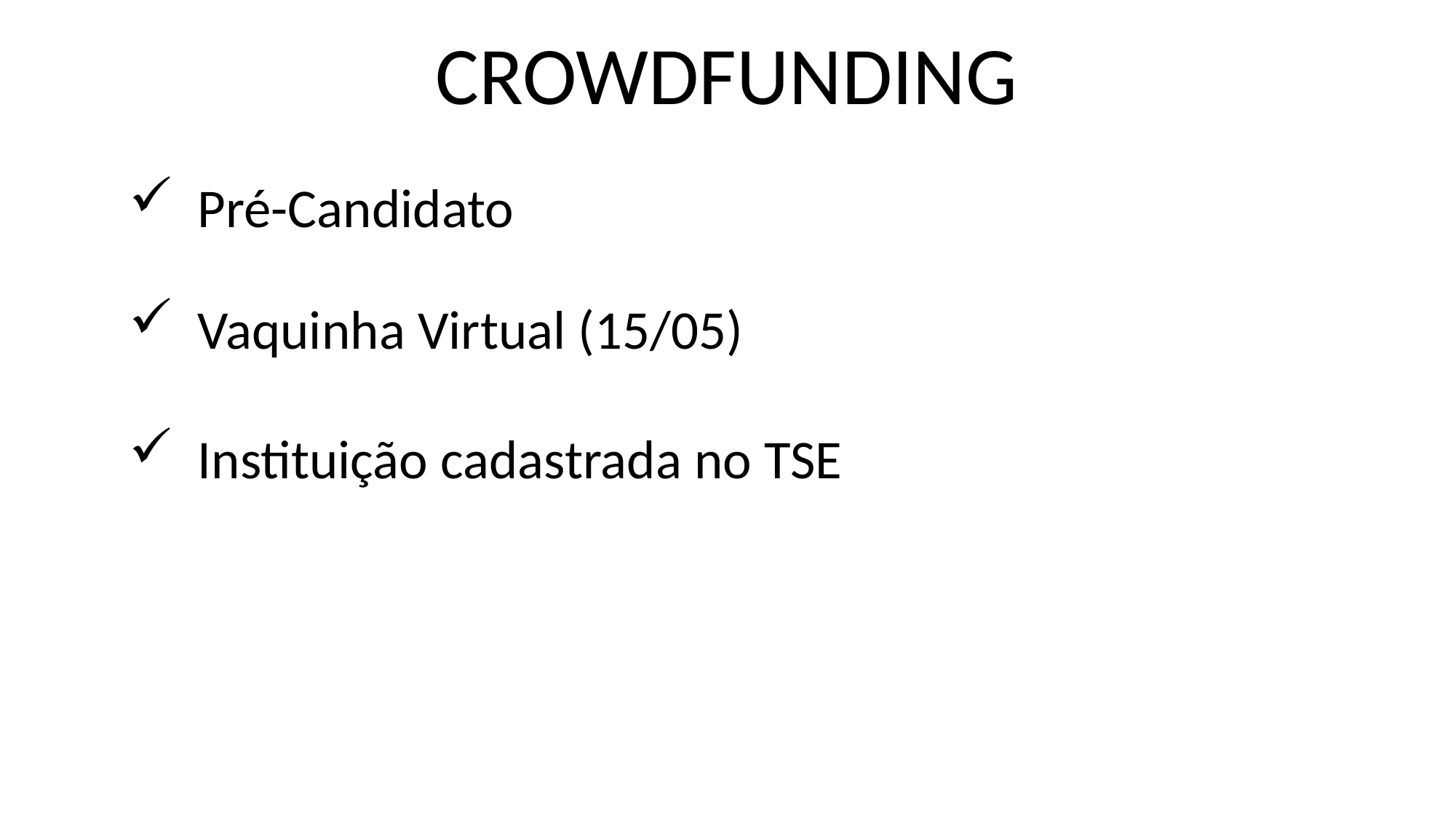

CROWDFUNDING
Pré-Candidato
Vaquinha Virtual (15/05)
Instituição cadastrada no TSE